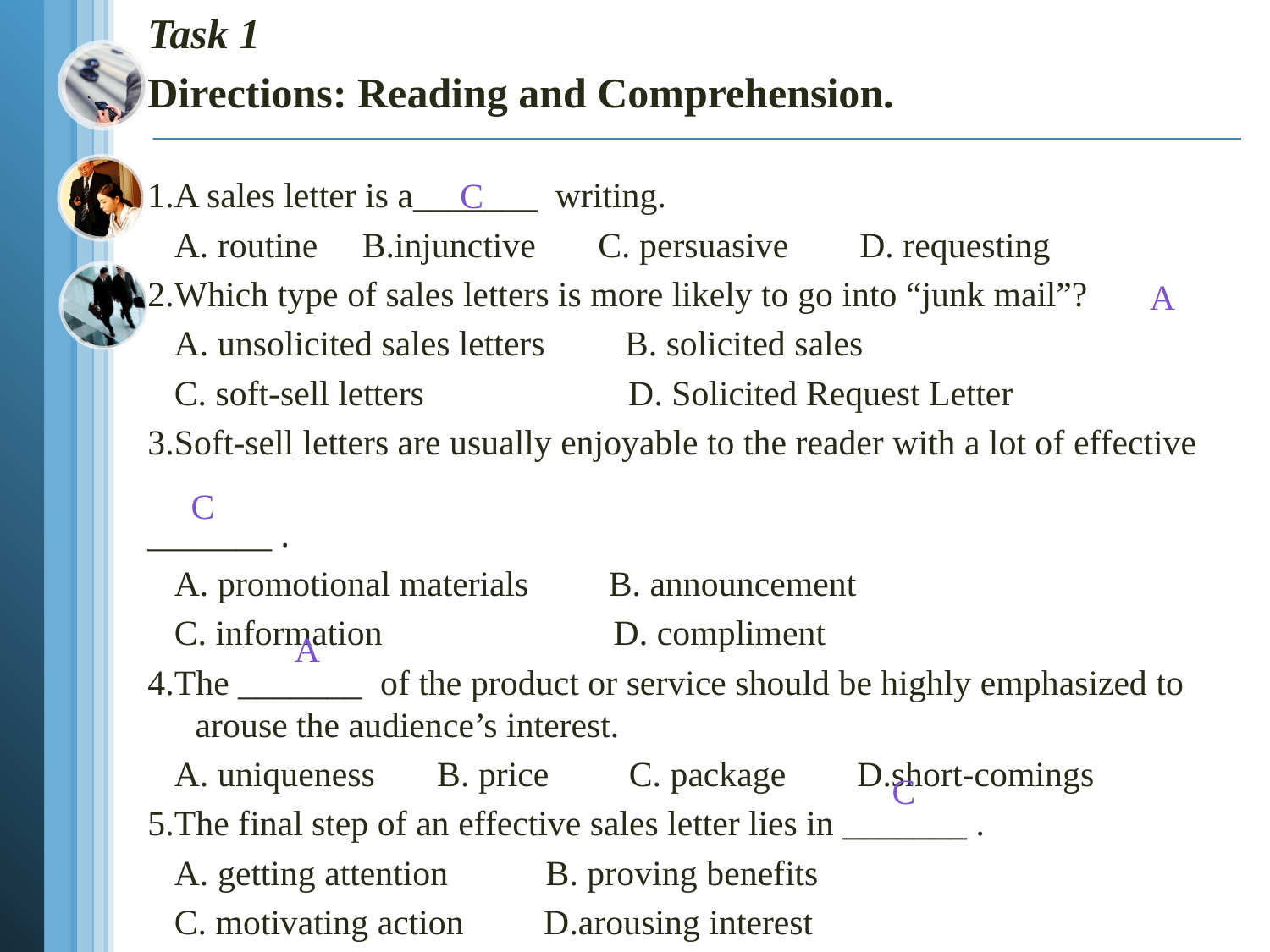

Task 1
Directions: Reading and Comprehension.

1.A sales letter is a_______  writing.
   A. routine     B.injunctive       C. persuasive        D. requesting
2.Which type of sales letters is more likely to go into “junk mail”?
   A. unsolicited sales letters         B. solicited sales
   C. soft-sell letters                       D. Solicited Request Letter
3.Soft-sell letters are usually enjoyable to the reader with a lot of effective
_______ .
   A. promotional materials         B. announcement
   C. information                          D. compliment
4.The _______  of the product or service should be highly emphasized to arouse the audience’s interest.
   A. uniqueness       B. price         C. package        D.short-comings
5.The final step of an effective sales letter lies in _______ .
   A. getting attention           B. proving benefits
   C. motivating action         D.arousing interest

C
A
C
A
C